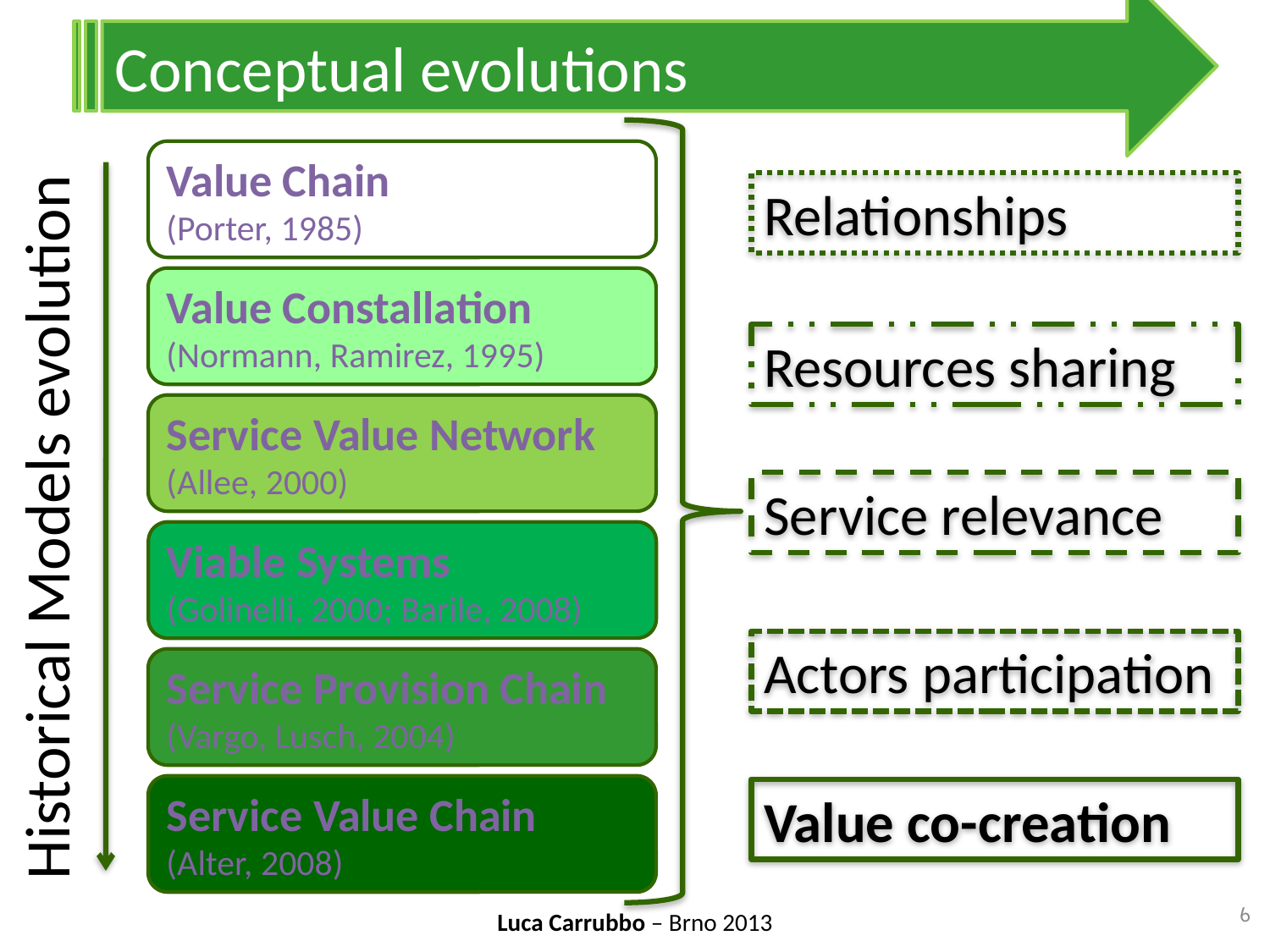

Conceptual evolutions

Value Chain
(Porter, 1985)
Relationships
Value Constallation
(Normann, Ramirez, 1995)
Resources sharing
Service Value Network
(Allee, 2000)
Historical Models evolution
Service relevance
Viable Systems
(Golinelli, 2000; Barile, 2008)
Actors participation
Service Provision Chain
(Vargo, Lusch, 2004)
Service Value Chain
(Alter, 2008)
Value co-creation
6